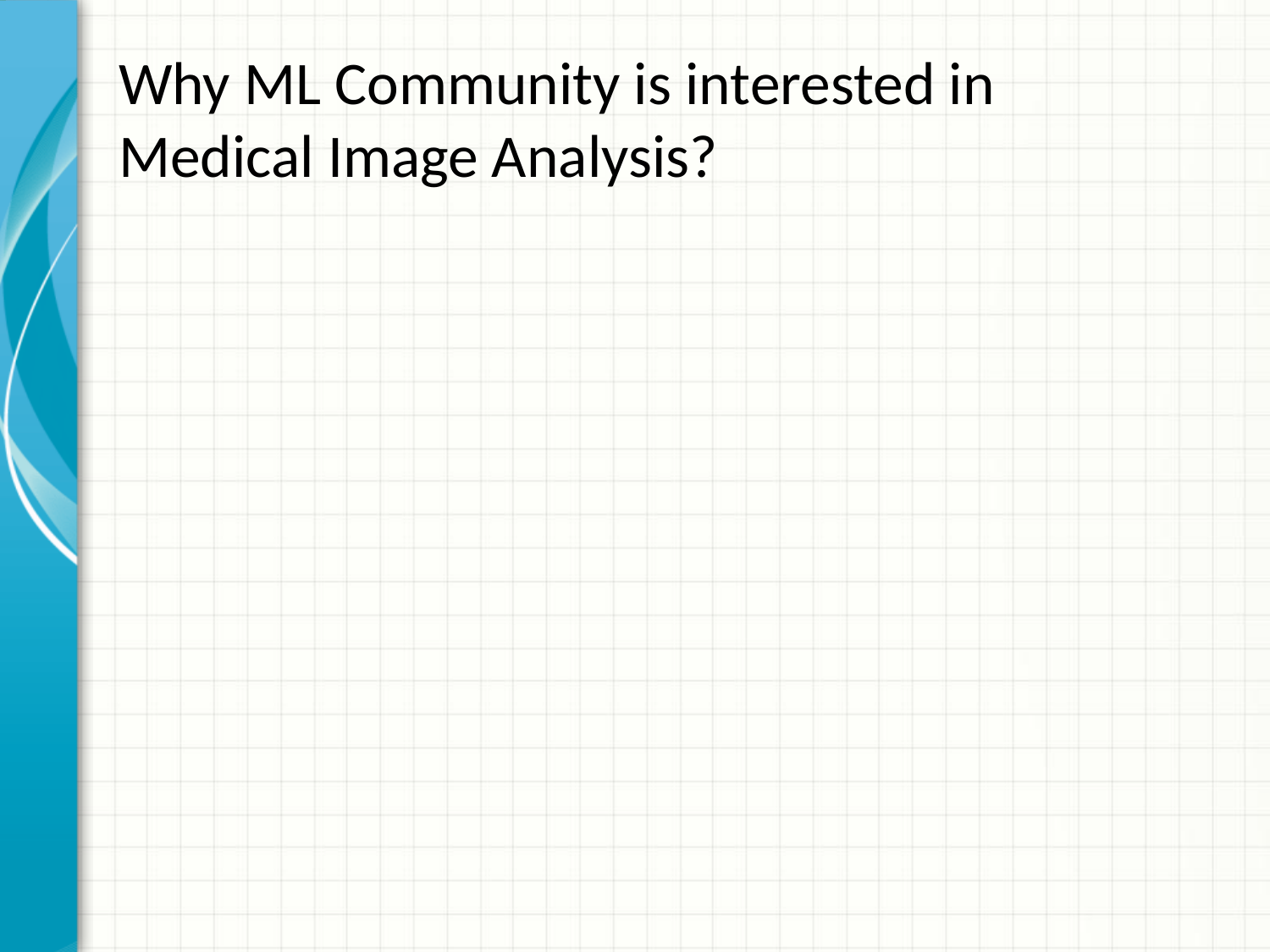

# Why ML Community is interested in  Medical Image Analysis?